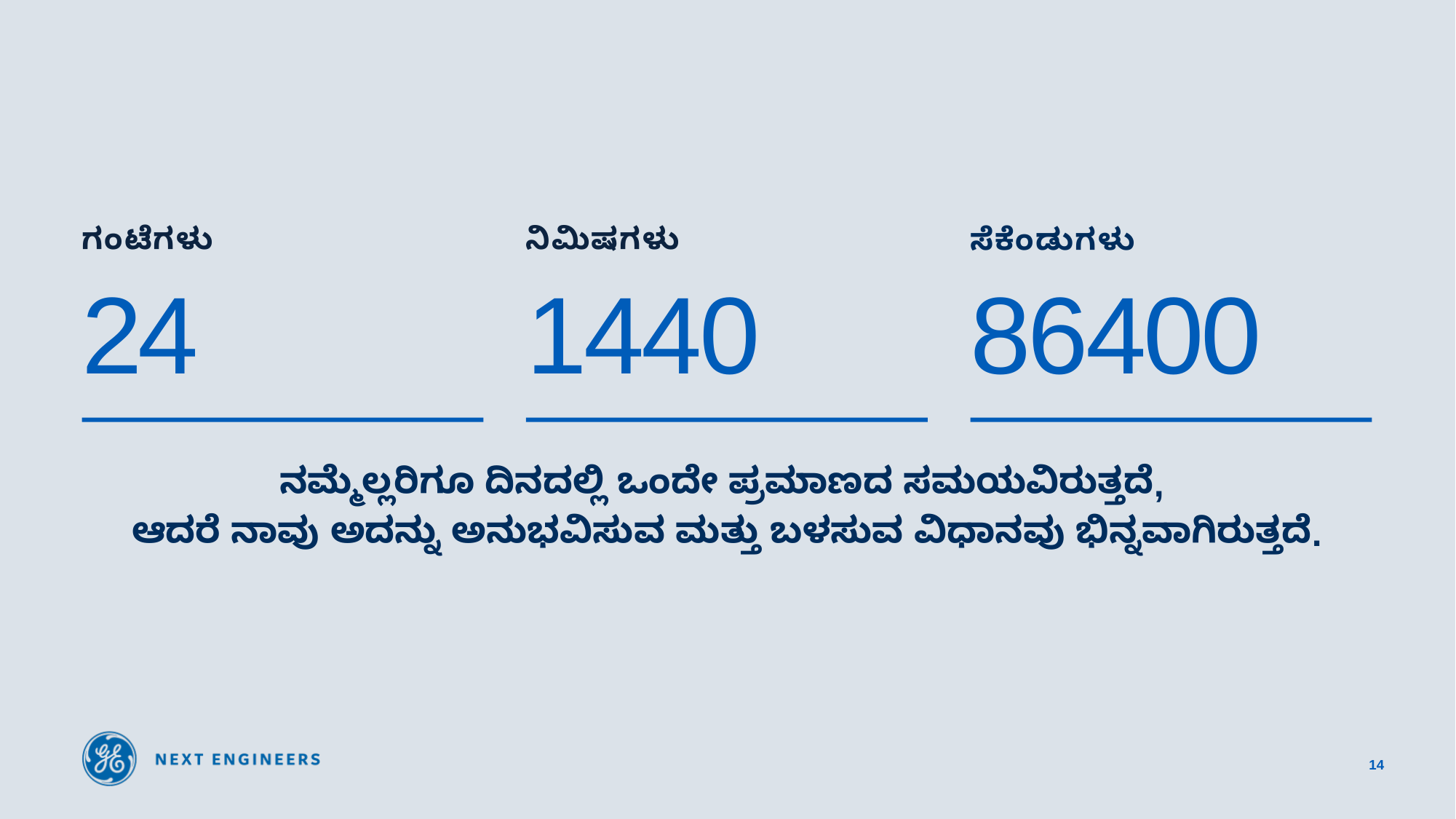

ಗಂಟೆಗಳು
ನಿಮಿಷಗಳು
ಸೆಕೆಂಡುಗಳು
24
86400
1440
ನಮ್ಮೆಲ್ಲರಿಗೂ ದಿನದಲ್ಲಿ ಒಂದೇ ಪ್ರಮಾಣದ ಸಮಯವಿರುತ್ತದೆ,
ಆದರೆ ನಾವು ಅದನ್ನು ಅನುಭವಿಸುವ ಮತ್ತು ಬಳಸುವ ವಿಧಾನವು ಭಿನ್ನವಾಗಿರುತ್ತದೆ.
14